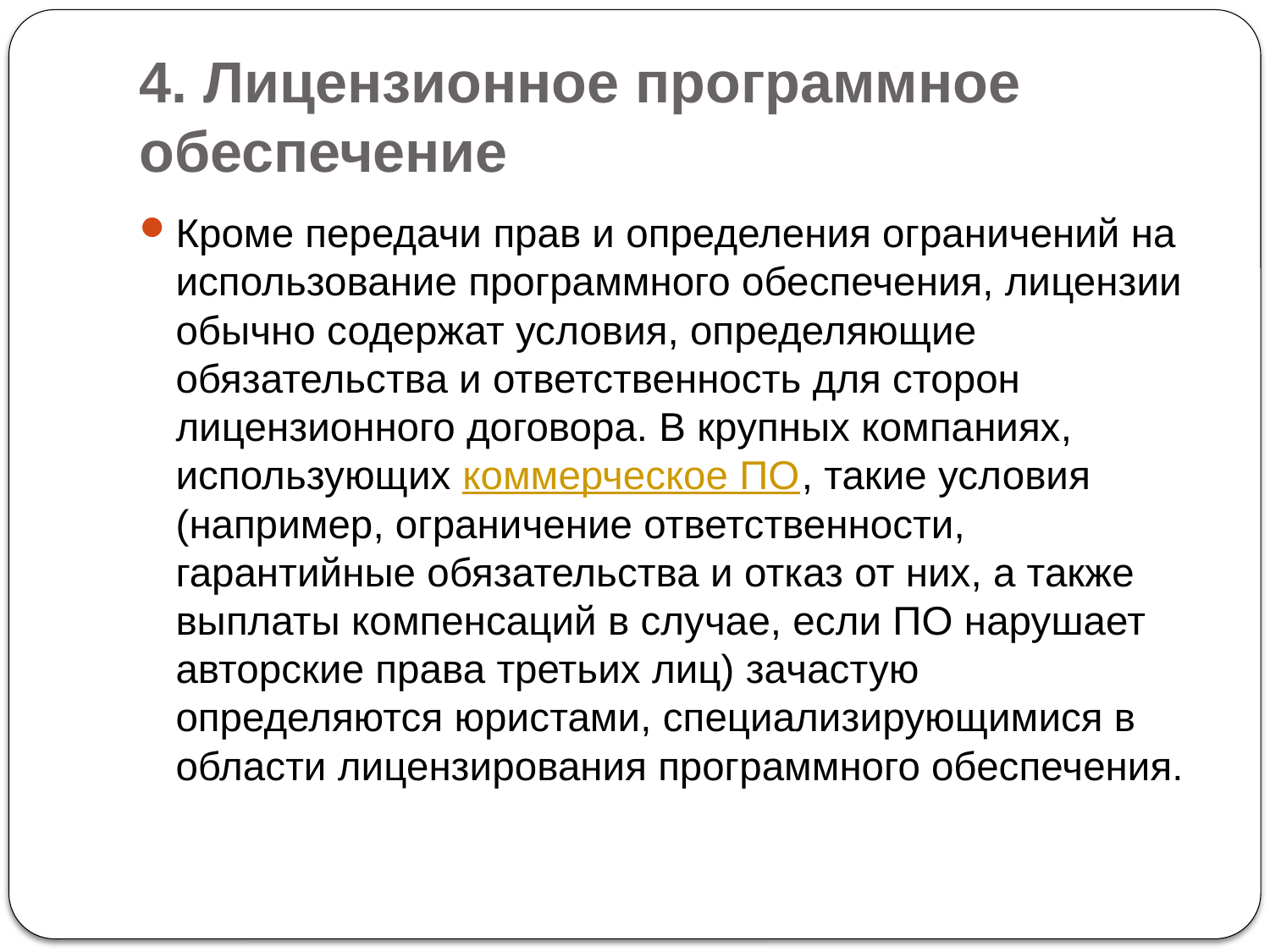

# 4. Лицензионное программное обеспечение
Кроме передачи прав и определения ограничений на использование программного обеспечения, лицензии обычно содержат условия, определяющие обязательства и ответственность для сторон лицензионного договора. В крупных компаниях, использующих коммерческое ПО, такие условия (например, ограничение ответственности, гарантийные обязательства и отказ от них, а также выплаты компенсаций в случае, если ПО нарушает авторские права третьих лиц) зачастую определяются юристами, специализирующимися в области лицензирования программного обеспечения.